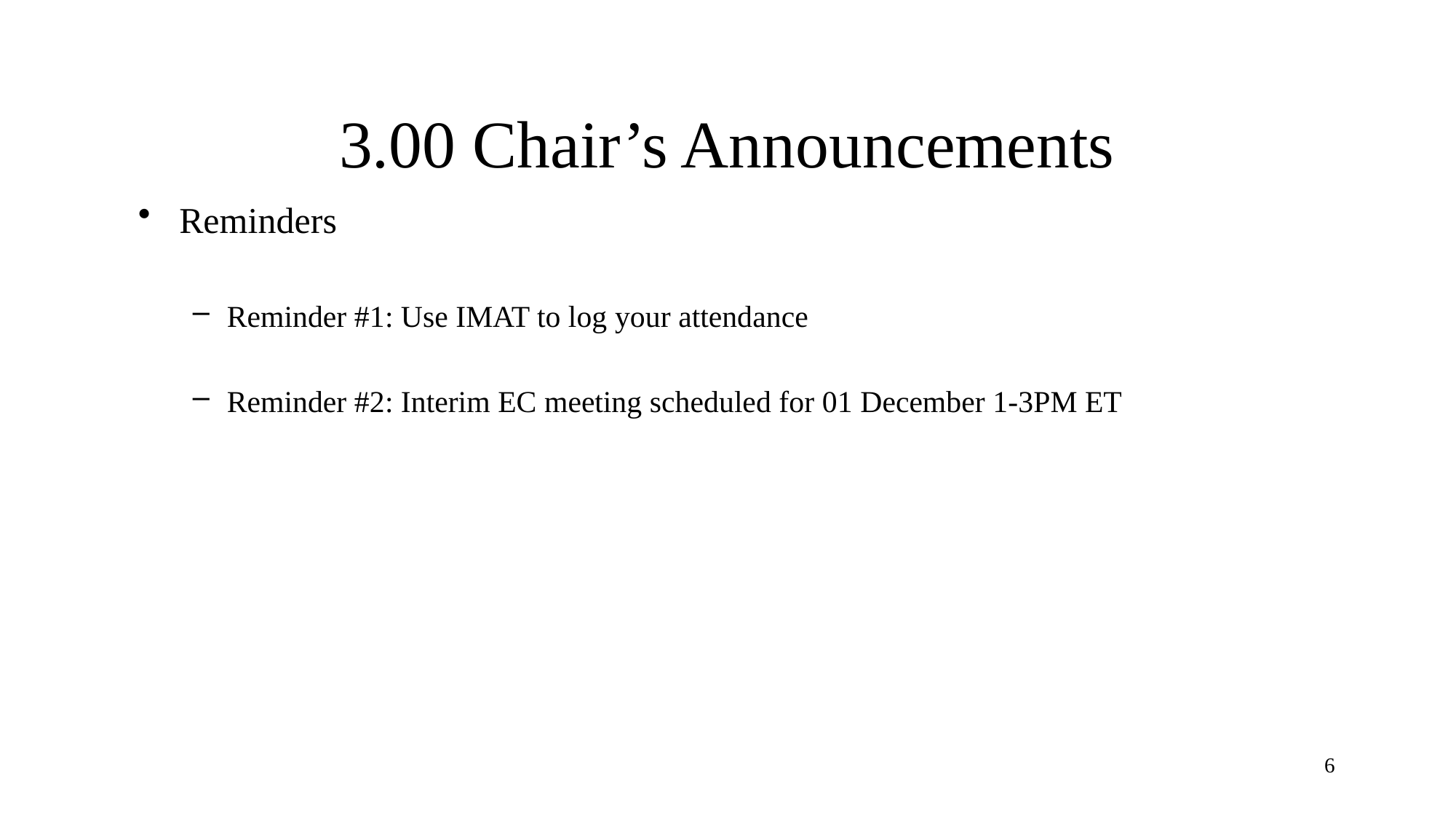

# 3.00 Chair’s Announcements
Reminders

Reminder #1: Use IMAT to log your attendance

Reminder #2: Interim EC meeting scheduled for 01 December 1-3PM ET

6